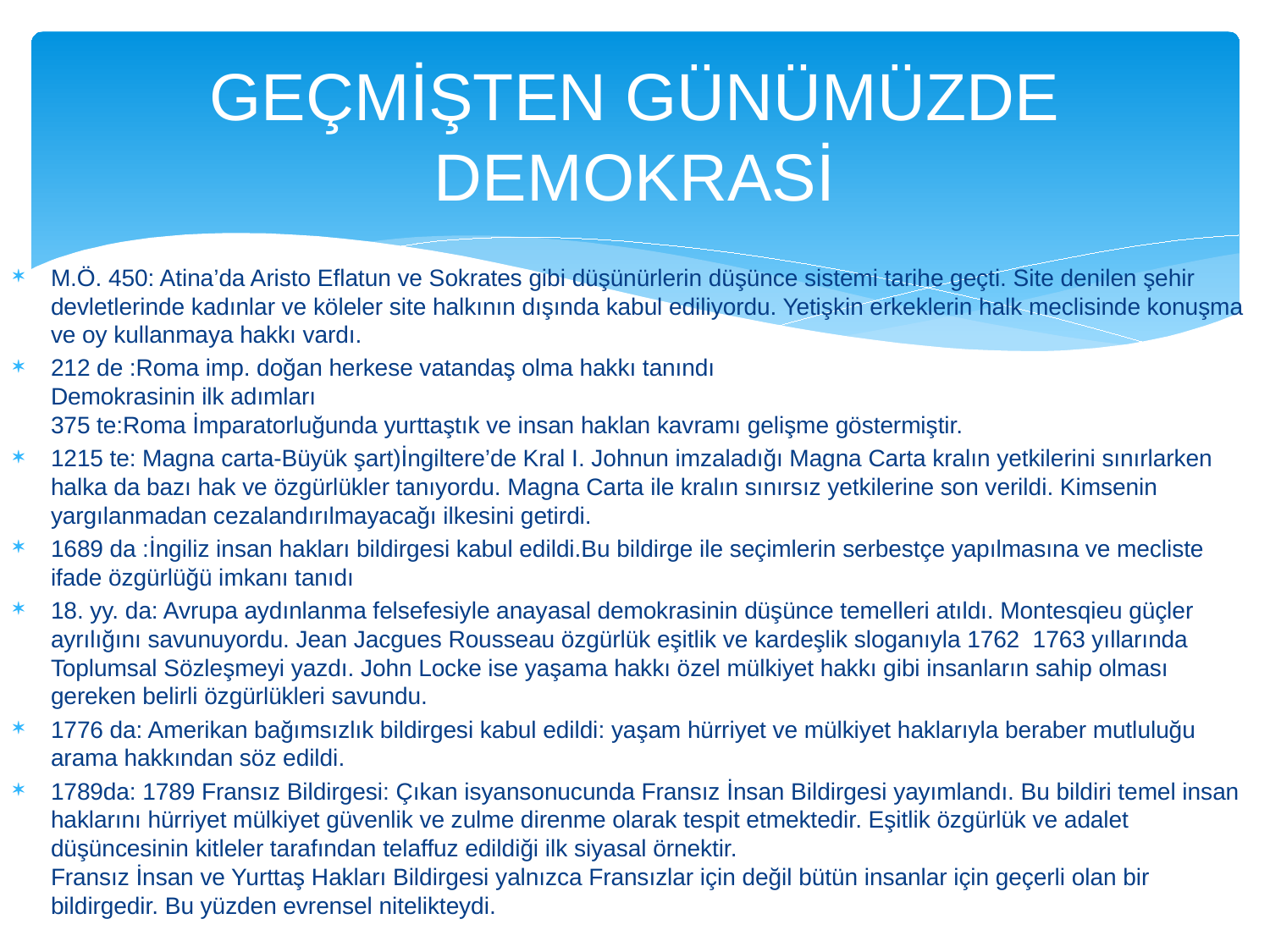

# GEÇMİŞTEN GÜNÜMÜZDE DEMOKRASİ
M.Ö. 450: Atina’da Aristo Eflatun ve Sokrates gibi düşünürlerin düşünce sistemi tarihe geçti. Site denilen şehir devletlerinde kadınlar ve köleler site halkının dışında kabul ediliyordu. Yetişkin erkeklerin halk meclisinde konuşma ve oy kullanmaya hakkı vardı.
212 de :Roma imp. doğan herkese vatandaş olma hakkı tanındı
Demokrasinin ilk adımları
375 te:Roma İmparatorluğunda yurttaştık ve insan haklan kavramı gelişme göstermiştir.
1215 te: Magna carta-Büyük şart)İngiltere’de Kral I. Johnun imzaladığı Magna Carta kralın yetkilerini sınırlarken halka da bazı hak ve özgürlükler tanıyordu. Magna Carta ile kralın sınırsız yetkilerine son verildi. Kimsenin yargılanmadan cezalandırılmayacağı ilkesini getirdi.
1689 da :İngiliz insan hakları bildirgesi kabul edildi.Bu bildirge ile seçimlerin serbestçe yapılmasına ve mecliste ifade özgürlüğü imkanı tanıdı
18. yy. da: Avrupa aydınlanma felsefesiyle anayasal demokrasinin düşünce temelleri atıldı. Montesqieu güçler ayrılığını savunuyordu. Jean Jacgues Rousseau özgürlük eşitlik ve kardeşlik sloganıyla 1762  1763 yıllarında Toplumsal Sözleşmeyi yazdı. John Locke ise yaşama hakkı özel mülkiyet hakkı gibi insanların sahip olması gereken belirli özgürlükleri savundu.
1776 da: Amerikan bağımsızlık bildirgesi kabul edildi: yaşam hürriyet ve mülkiyet haklarıyla beraber mutluluğu arama hakkından söz edildi.
1789da: 1789 Fransız Bildirgesi: Çıkan isyansonucunda Fransız İnsan Bildirgesi yayımlandı. Bu bildiri temel insan haklarını hürriyet mülkiyet güvenlik ve zulme direnme olarak tespit etmektedir. Eşitlik özgürlük ve adalet düşüncesinin kitleler tarafından telaffuz edildiği ilk siyasal örnektir.
Fransız İnsan ve Yurttaş Hakları Bildirgesi yalnızca Fransızlar için değil bütün insanlar için geçerli olan bir bildirgedir. Bu yüzden evrensel nitelikteydi.